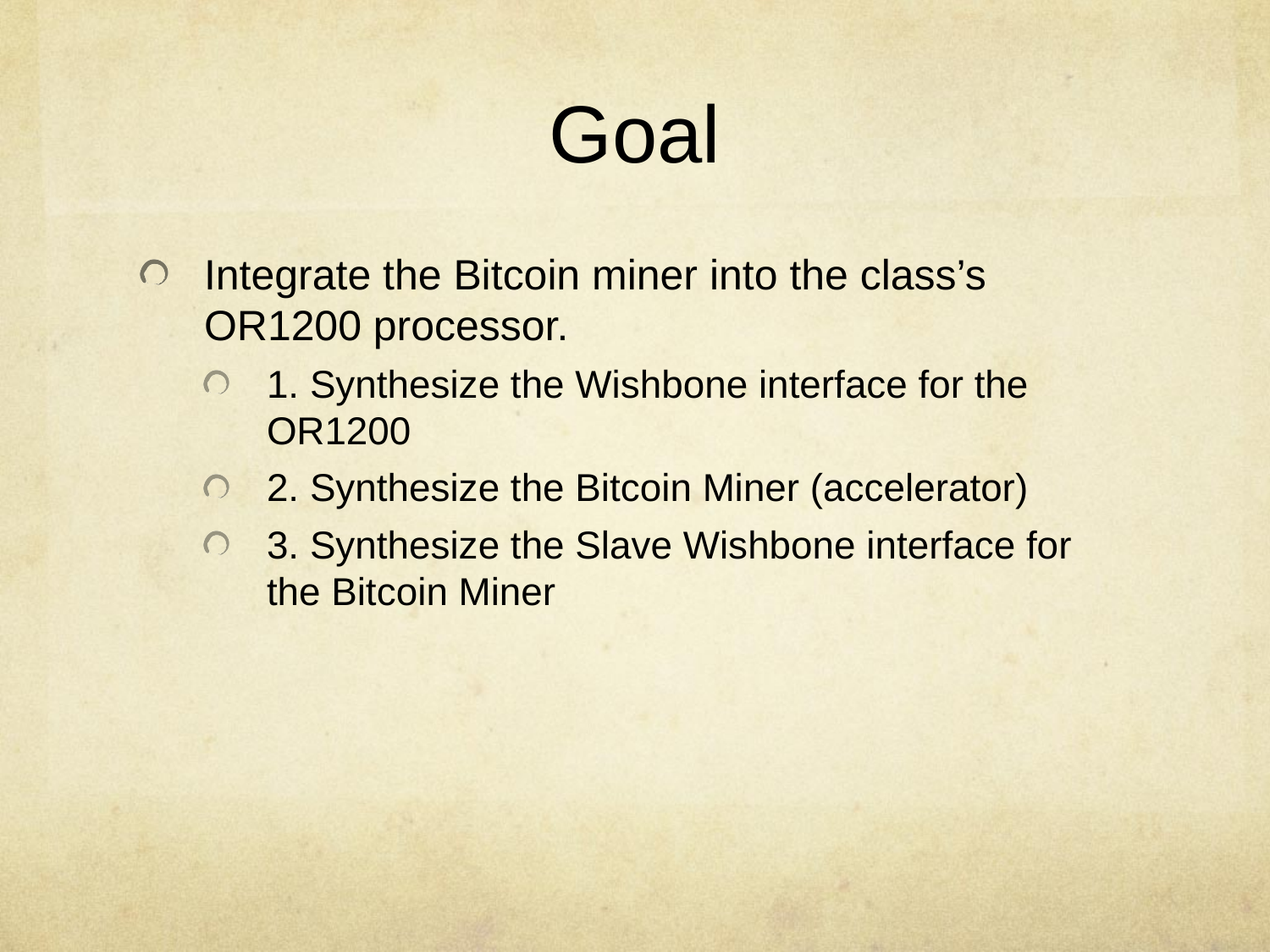

# Goal
Integrate the Bitcoin miner into the class’s OR1200 processor.
1. Synthesize the Wishbone interface for the OR1200
2. Synthesize the Bitcoin Miner (accelerator)
3. Synthesize the Slave Wishbone interface for the Bitcoin Miner